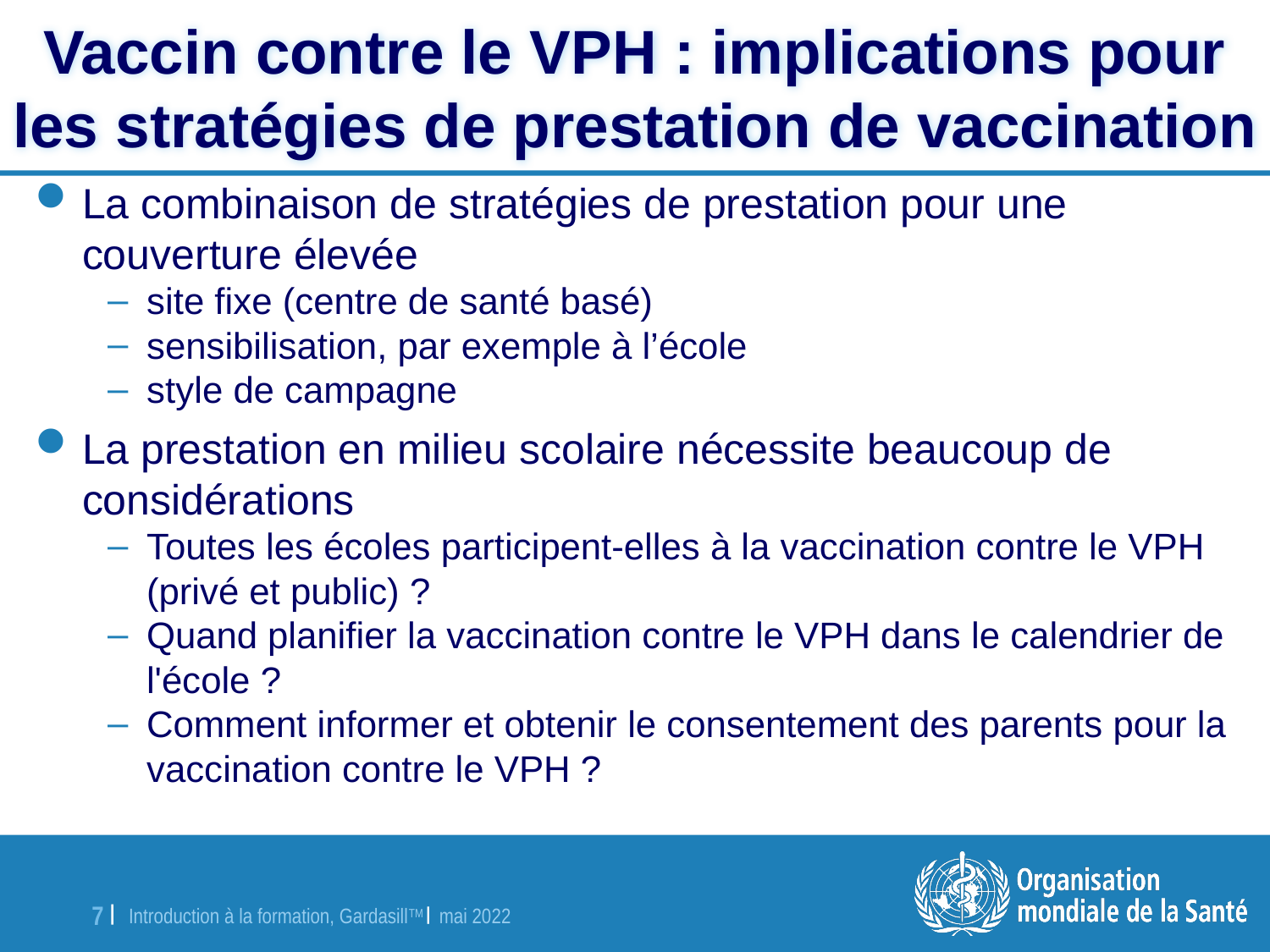

# Vaccin contre le VPH : implications pour les stratégies de prestation de vaccination
La combinaison de stratégies de prestation pour une couverture élevée
site fixe (centre de santé basé)
sensibilisation, par exemple à l’école
style de campagne
La prestation en milieu scolaire nécessite beaucoup de considérations
Toutes les écoles participent-elles à la vaccination contre le VPH (privé et public) ?
Quand planifier la vaccination contre le VPH dans le calendrier de l'école ?
Comment informer et obtenir le consentement des parents pour la vaccination contre le VPH ?